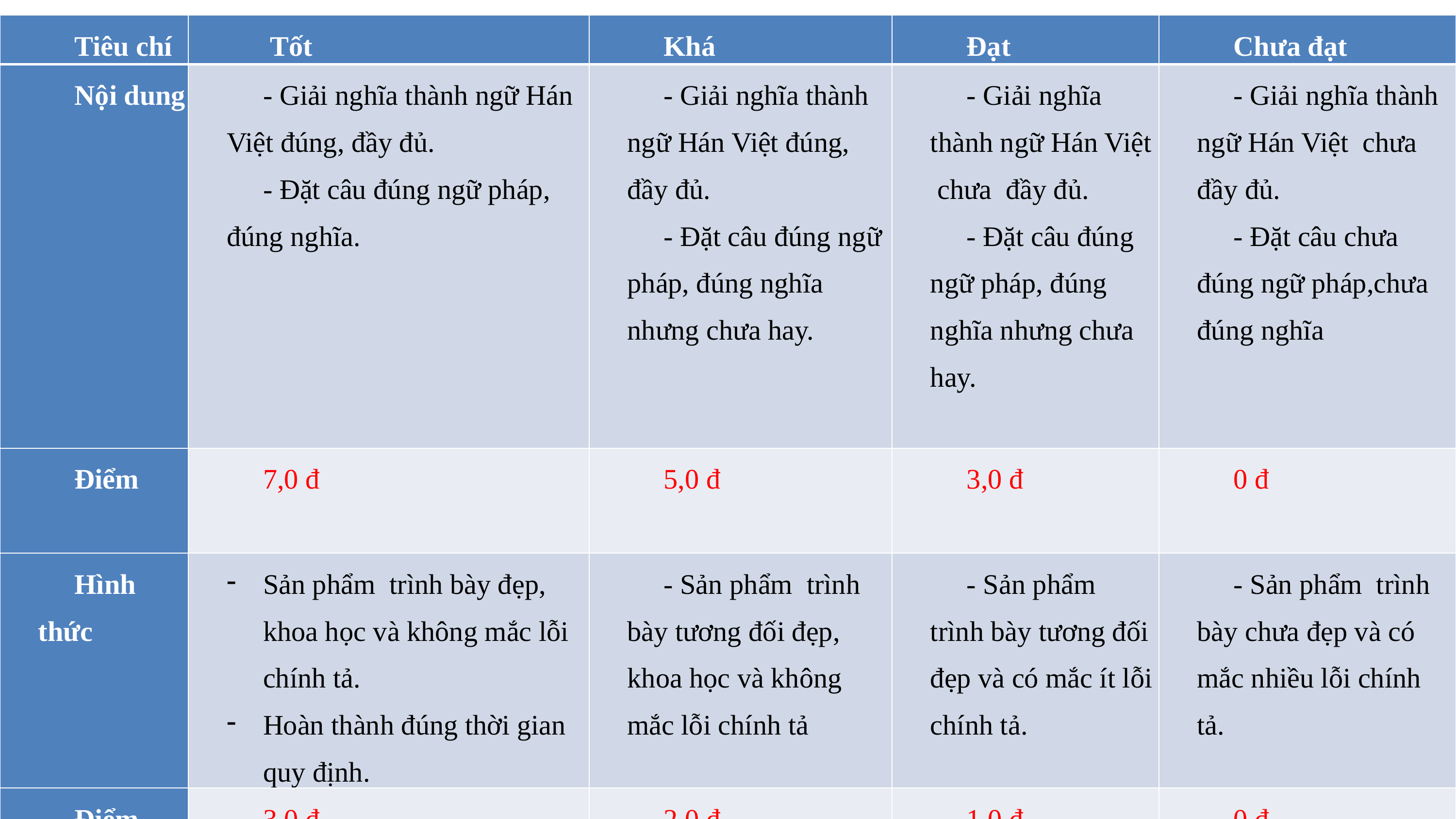

| Tiêu chí | Tốt | Khá | Đạt | Chưa đạt |
| --- | --- | --- | --- | --- |
| Nội dung | - Giải nghĩa thành ngữ Hán Việt đúng, đầy đủ. - Đặt câu đúng ngữ pháp, đúng nghĩa. | - Giải nghĩa thành ngữ Hán Việt đúng, đầy đủ. - Đặt câu đúng ngữ pháp, đúng nghĩa nhưng chưa hay. | - Giải nghĩa thành ngữ Hán Việt chưa đầy đủ. - Đặt câu đúng ngữ pháp, đúng nghĩa nhưng chưa hay. | - Giải nghĩa thành ngữ Hán Việt chưa đầy đủ. - Đặt câu chưa đúng ngữ pháp,chưa đúng nghĩa |
| Điểm | 7,0 đ | 5,0 đ | 3,0 đ | 0 đ |
| Hình thức | Sản phẩm trình bày đẹp, khoa học và không mắc lỗi chính tả. Hoàn thành đúng thời gian quy định. | - Sản phẩm trình bày tương đối đẹp, khoa học và không mắc lỗi chính tả | - Sản phẩm trình bày tương đối đẹp và có mắc ít lỗi chính tả. | - Sản phẩm trình bày chưa đẹp và có mắc nhiều lỗi chính tả. |
| Điểm | 3,0 đ | 2,0 đ | 1,0 đ | 0 đ |